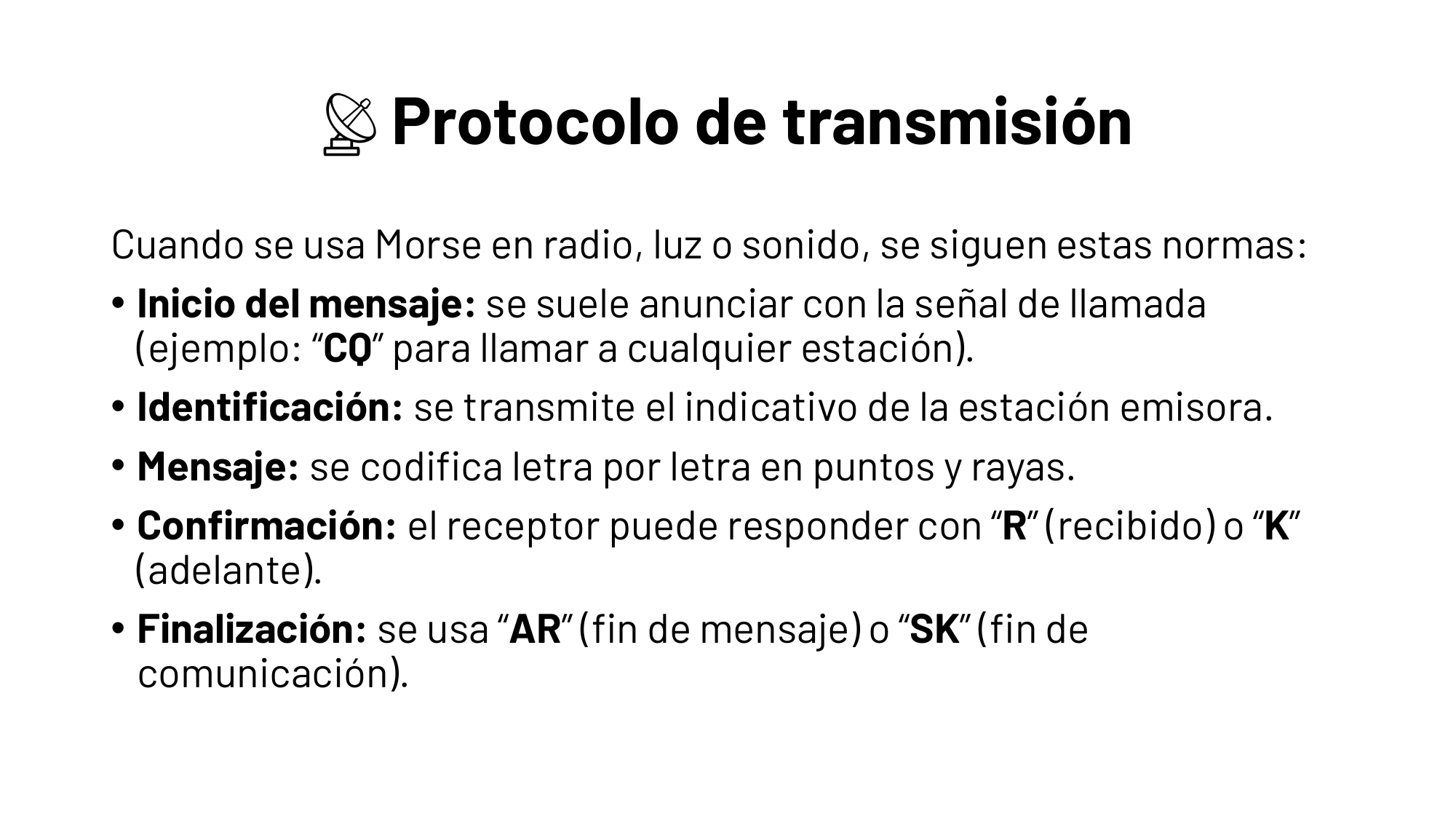

# 📡 Protocolo de transmisión
Cuando se usa Morse en radio, luz o sonido, se siguen estas normas:
Inicio del mensaje: se suele anunciar con la señal de llamada (ejemplo: “CQ” para llamar a cualquier estación).
Identificación: se transmite el indicativo de la estación emisora.
Mensaje: se codifica letra por letra en puntos y rayas.
Confirmación: el receptor puede responder con “R” (recibido) o “K” (adelante).
Finalización: se usa “AR” (fin de mensaje) o “SK” (fin de comunicación).